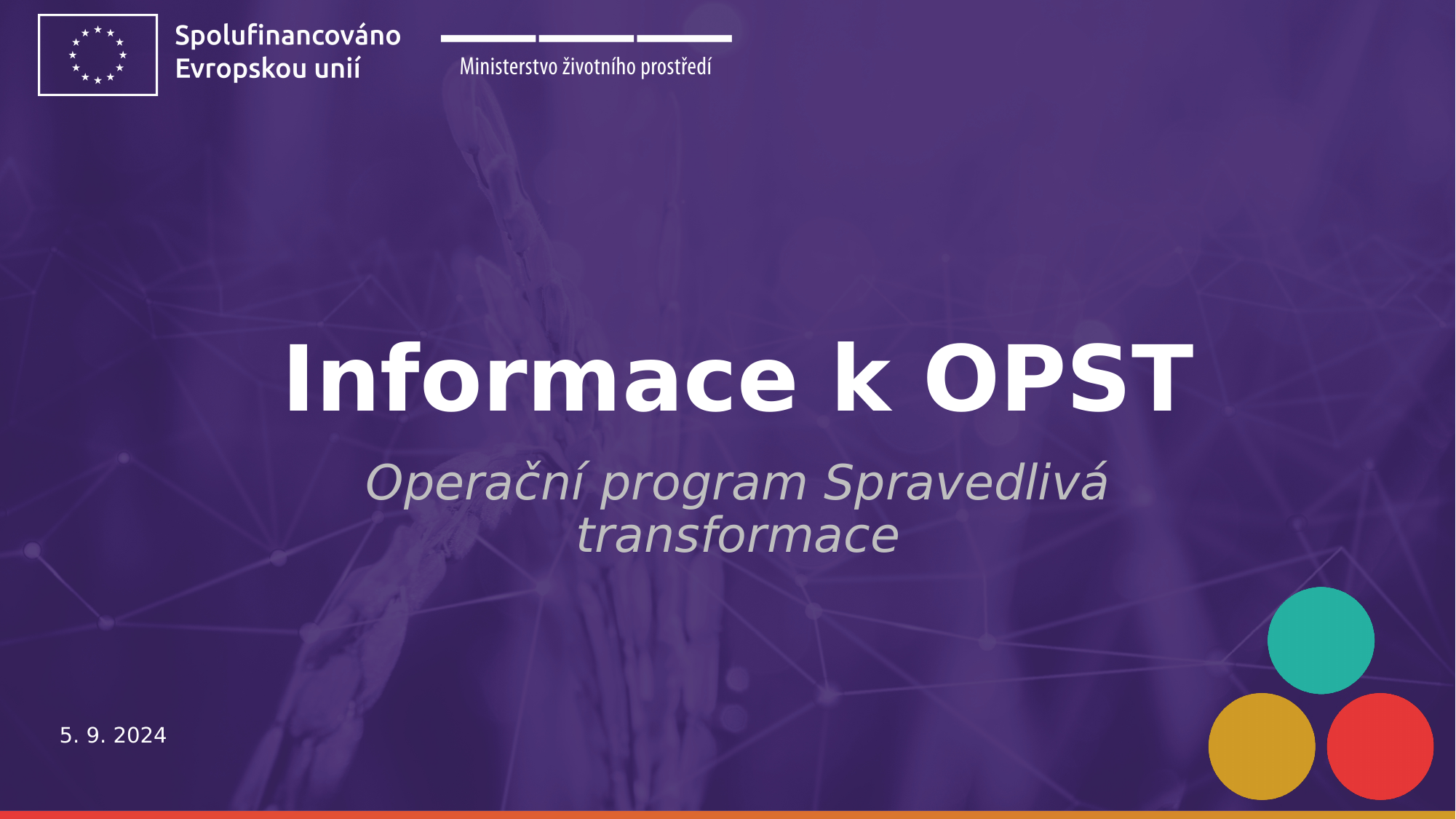

Informace k OPST
Operační program Spravedlivá transformace
5. 9. 2024